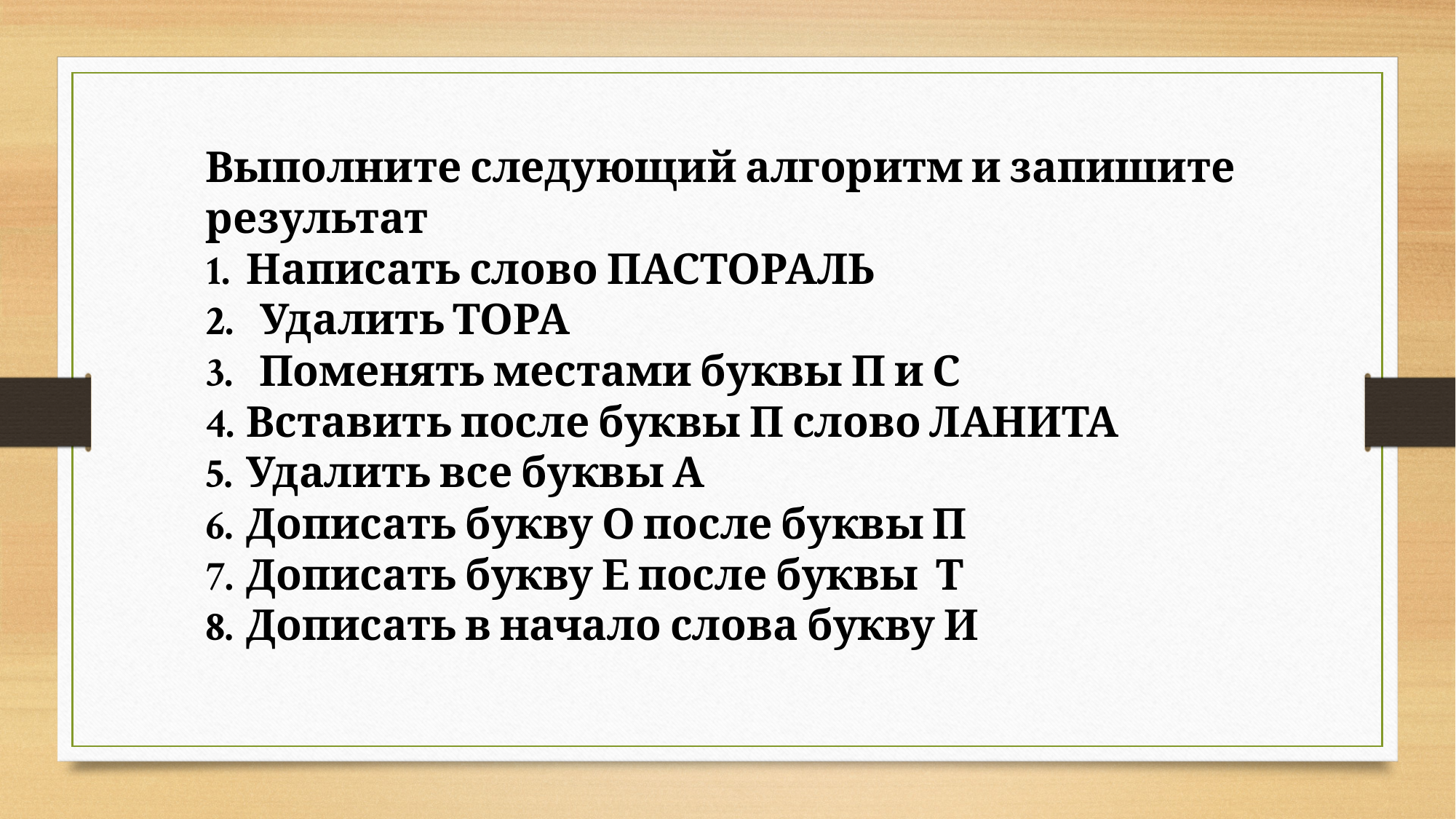

Выполните следующий алгоритм и запишите результат
Написать слово ПАСТОРАЛЬ
2.   Удалить ТОРА
3.   Поменять местами буквы П и С
Вставить после буквы П слово ЛАНИТА
Удалить все буквы А
Дописать букву О после буквы П
Дописать букву Е после буквы  Т
Дописать в начало слова букву И